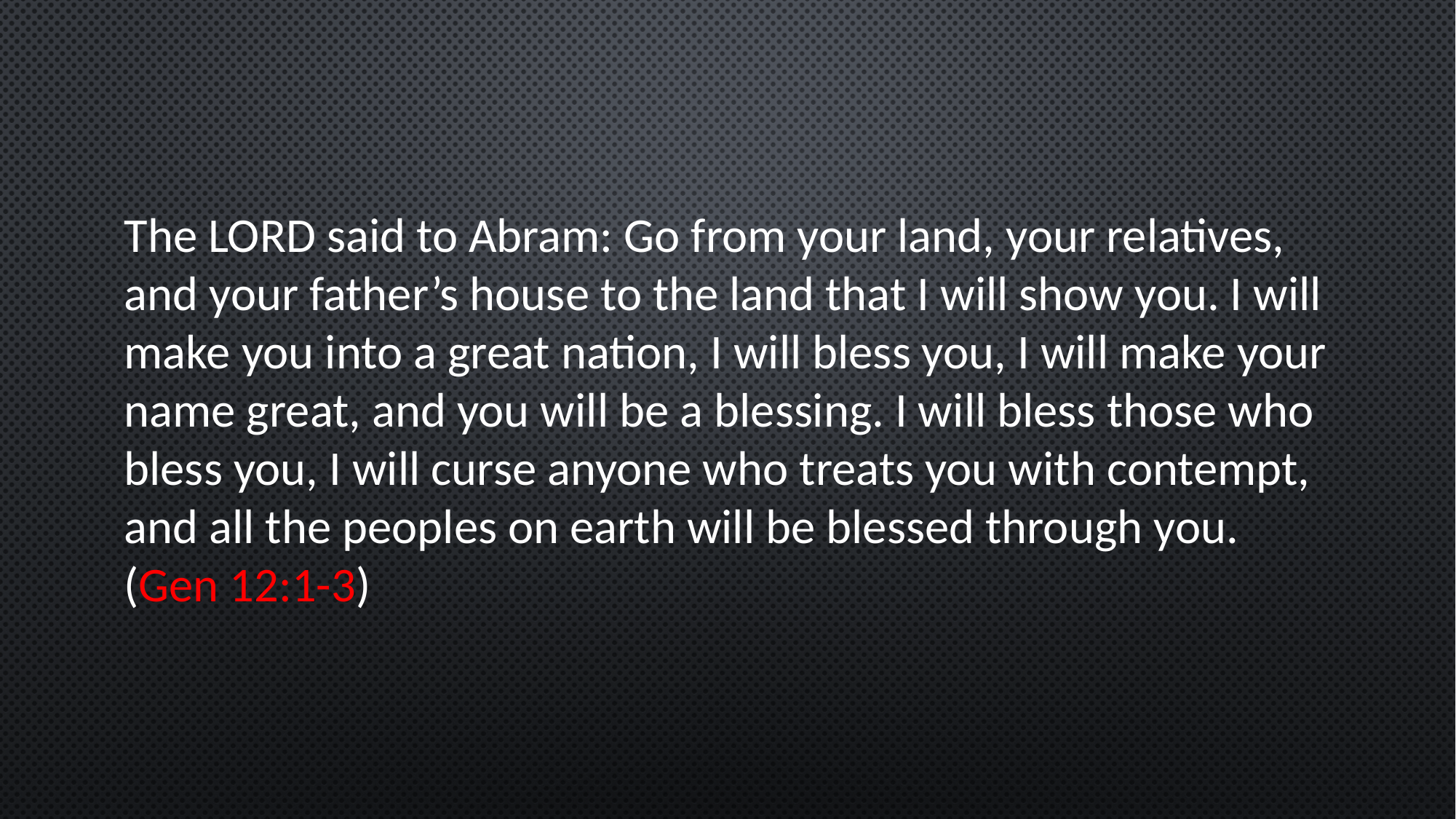

The Lord said to Abram: Go from your land, your relatives, and your father’s house to the land that I will show you. I will make you into a great nation, I will bless you, I will make your name great, and you will be a blessing. I will bless those who bless you, I will curse anyone who treats you with contempt, and all the peoples on earth will be blessed through you. (Gen 12:1-3)